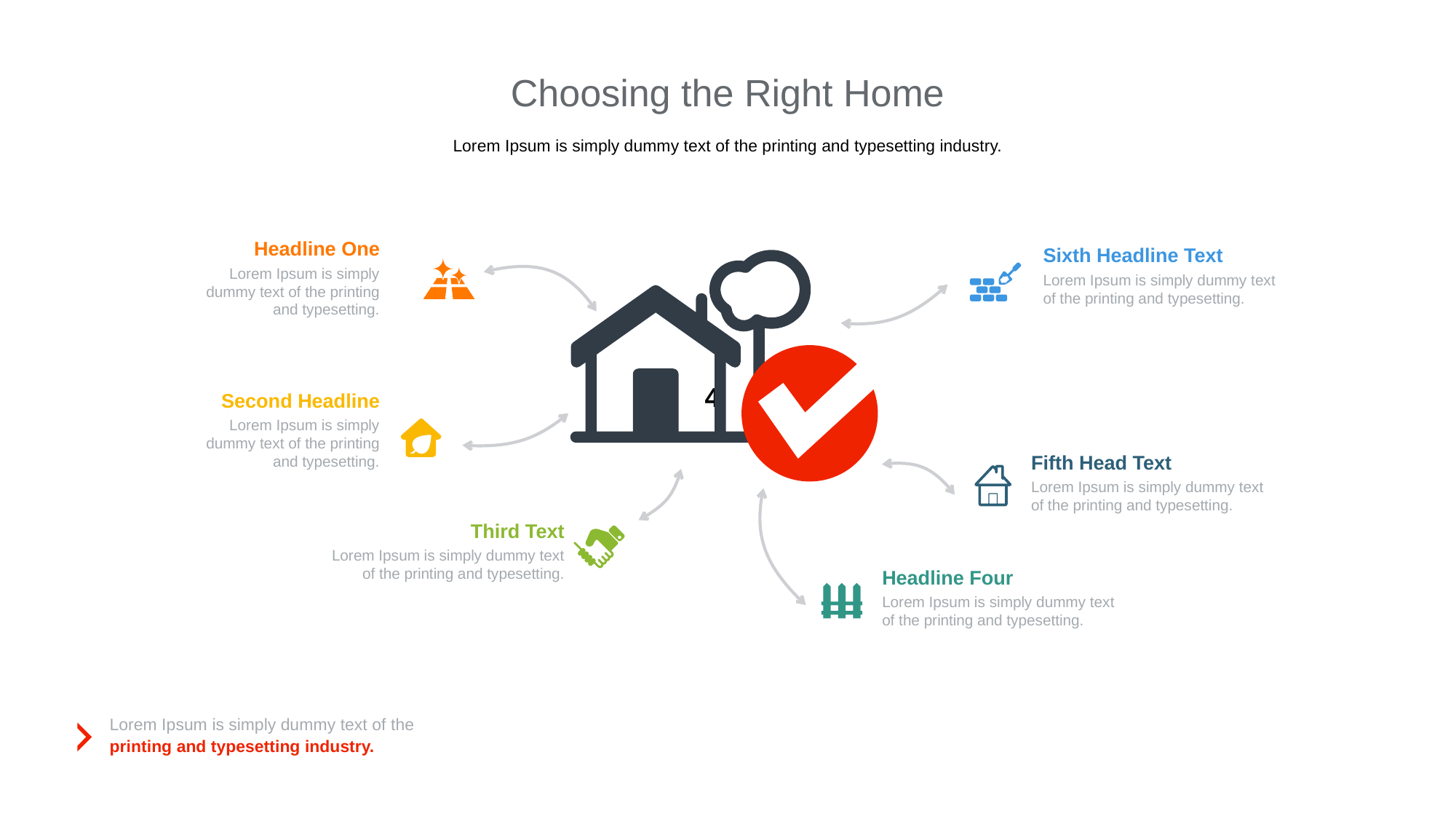

Choosing the Right Home
Lorem Ipsum is simply dummy text of the printing and typesetting industry.
Headline One
Lorem Ipsum is simply dummy text of the printing and typesetting.
Sixth Headline Text
Lorem Ipsum is simply dummy text of the printing and typesetting.

4
Second Headline
Lorem Ipsum is simply dummy text of the printing and typesetting.

Fifth Head Text
Lorem Ipsum is simply dummy text of the printing and typesetting.

Third Text
Lorem Ipsum is simply dummy text of the printing and typesetting.

Headline Four
Lorem Ipsum is simply dummy text of the printing and typesetting.

Lorem Ipsum is simply dummy text of the printing and typesetting industry.